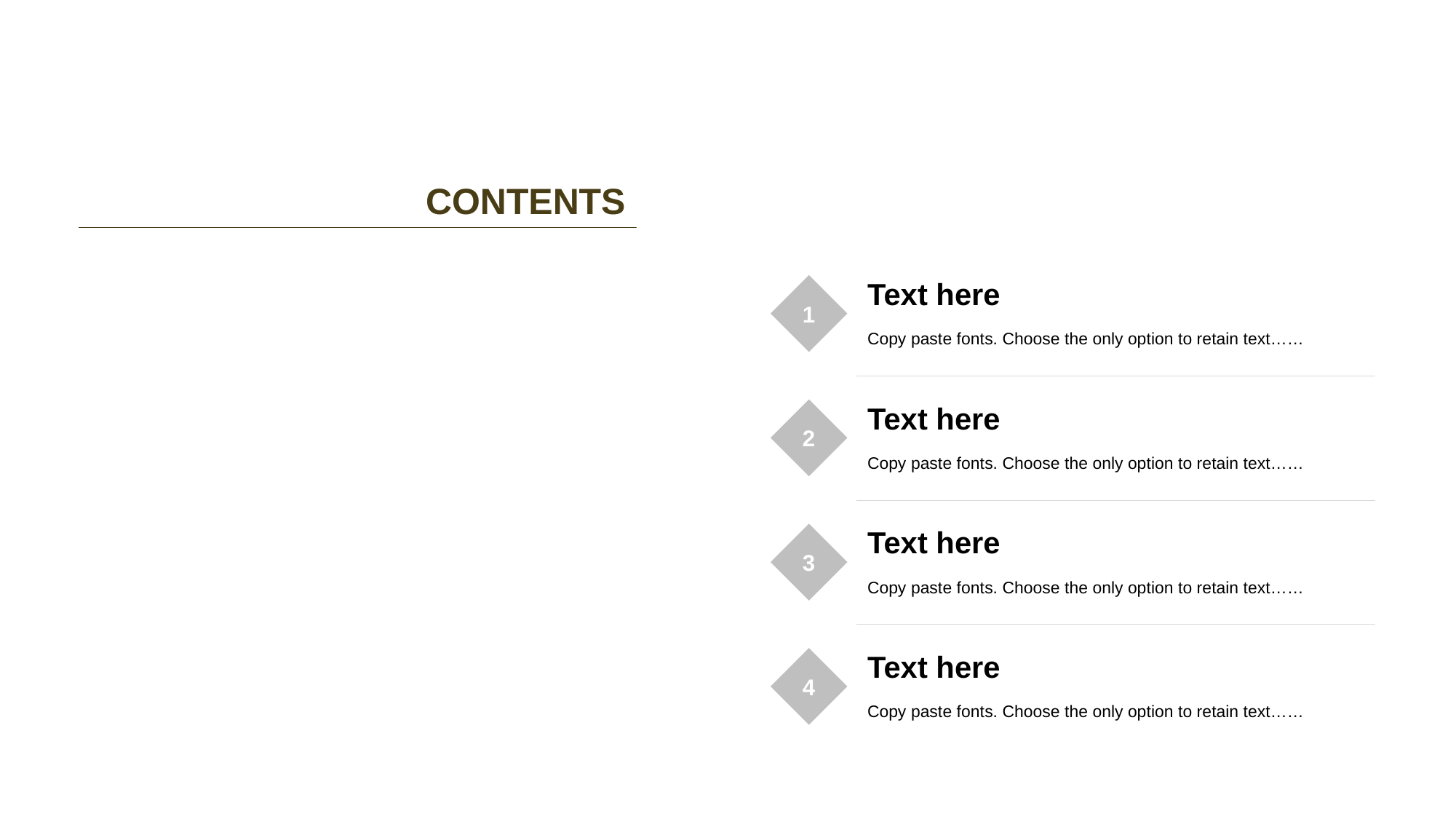

CONTENTS
Text here
Copy paste fonts. Choose the only option to retain text……
1
Text here
Copy paste fonts. Choose the only option to retain text……
2
Text here
Copy paste fonts. Choose the only option to retain text……
3
Text here
Copy paste fonts. Choose the only option to retain text……
4